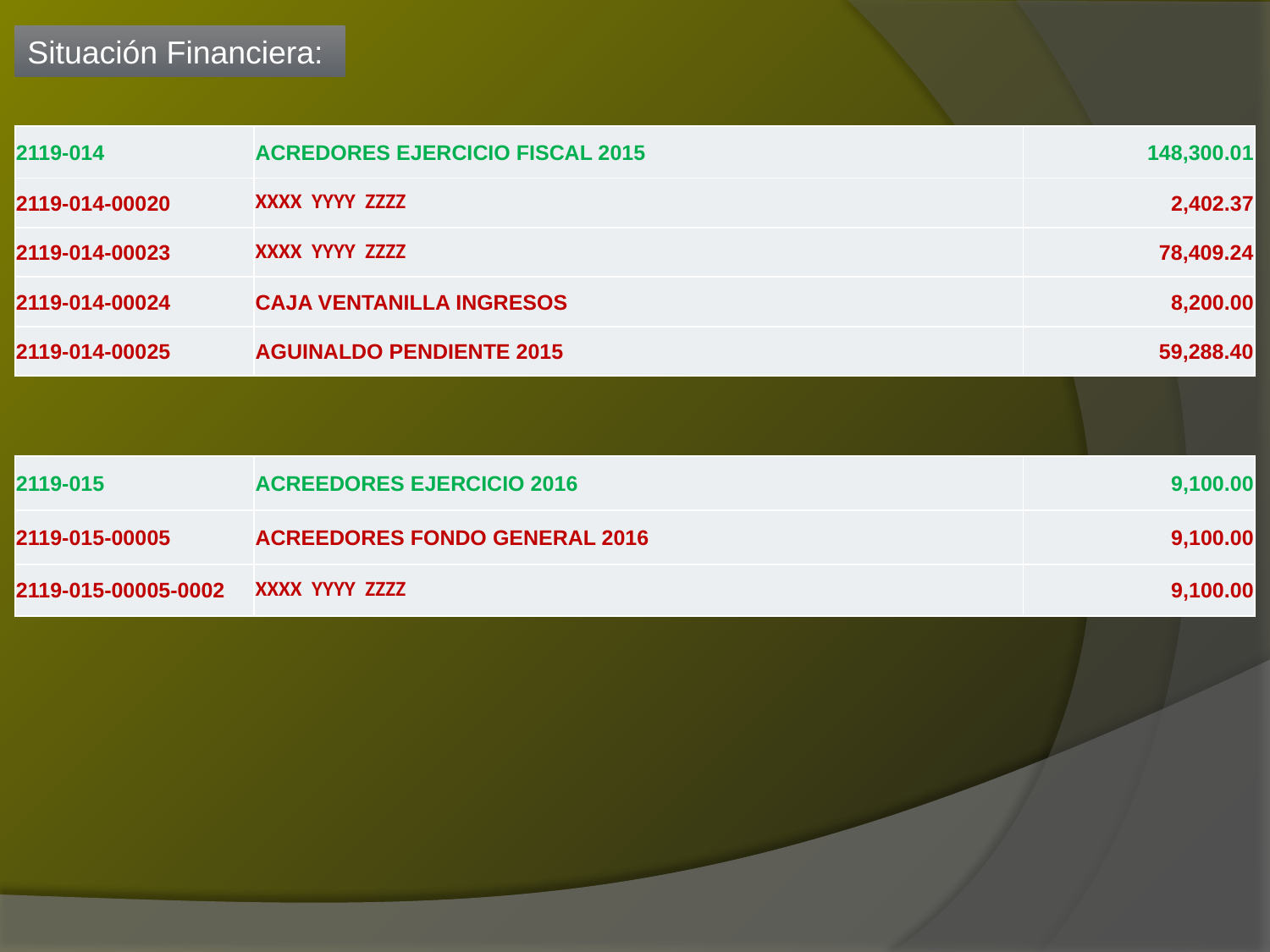

Situación Financiera:
| 2119-014 | ACREDORES EJERCICIO FISCAL 2015 | 148,300.01 |
| --- | --- | --- |
| 2119-014-00020 | XXXX YYYY ZZZZ | 2,402.37 |
| 2119-014-00023 | XXXX YYYY ZZZZ | 78,409.24 |
| 2119-014-00024 | CAJA VENTANILLA INGRESOS | 8,200.00 |
| 2119-014-00025 | AGUINALDO PENDIENTE 2015 | 59,288.40 |
| 2119-015 | ACREEDORES EJERCICIO 2016 | 9,100.00 |
| --- | --- | --- |
| 2119-015-00005 | ACREEDORES FONDO GENERAL 2016 | 9,100.00 |
| 2119-015-00005-0002 | XXXX YYYY ZZZZ | 9,100.00 |